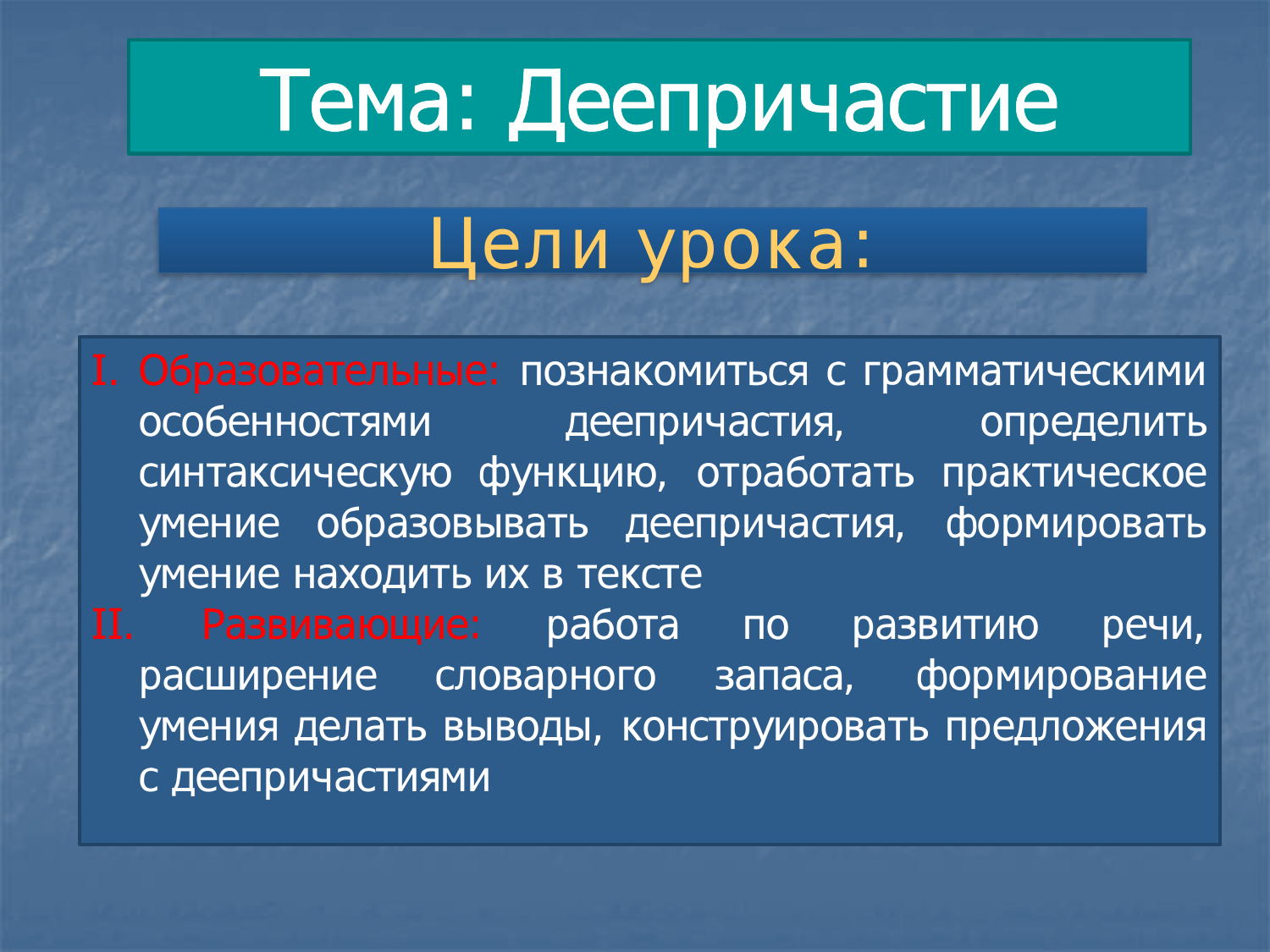

Тема: Деепричастие
Цели урока:
Образовательные: познакомиться с грамматическими особенностями деепричастия, определить синтаксическую функцию, отработать практическое умение образовывать деепричастия, формировать умение находить их в тексте
 Развивающие: работа по развитию речи, расширение словарного запаса, формирование умения делать выводы, конструировать предложения с деепричастиями